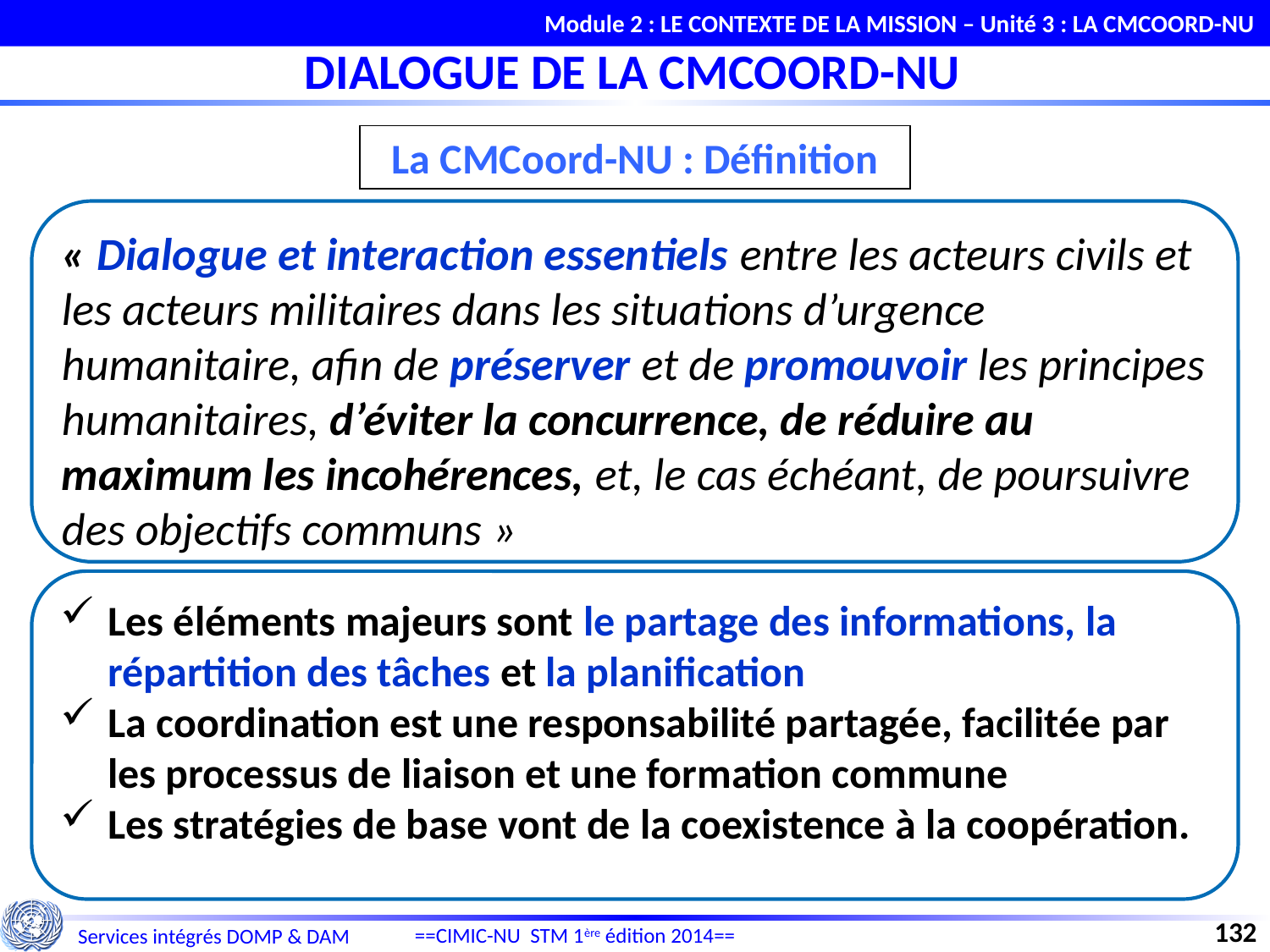

Module 2 : LE CONTEXTE DE LA MISSION – Unité 3 : LA CMCOORD-NU
DIALOGUE DE LA CMCOORD-NU
La CMCoord-NU : Définition
« Dialogue et interaction essentiels entre les acteurs civils et les acteurs militaires dans les situations d’urgence humanitaire, afin de préserver et de promouvoir les principes humanitaires, d’éviter la concurrence, de réduire au maximum les incohérences, et, le cas échéant, de poursuivre des objectifs communs »
Les éléments majeurs sont le partage des informations, la répartition des tâches et la planification
La coordination est une responsabilité partagée, facilitée par les processus de liaison et une formation commune
Les stratégies de base vont de la coexistence à la coopération.

132
==CIMIC-NU  STM 1ère édition 2014==
Services intégrés DOMP & DAM